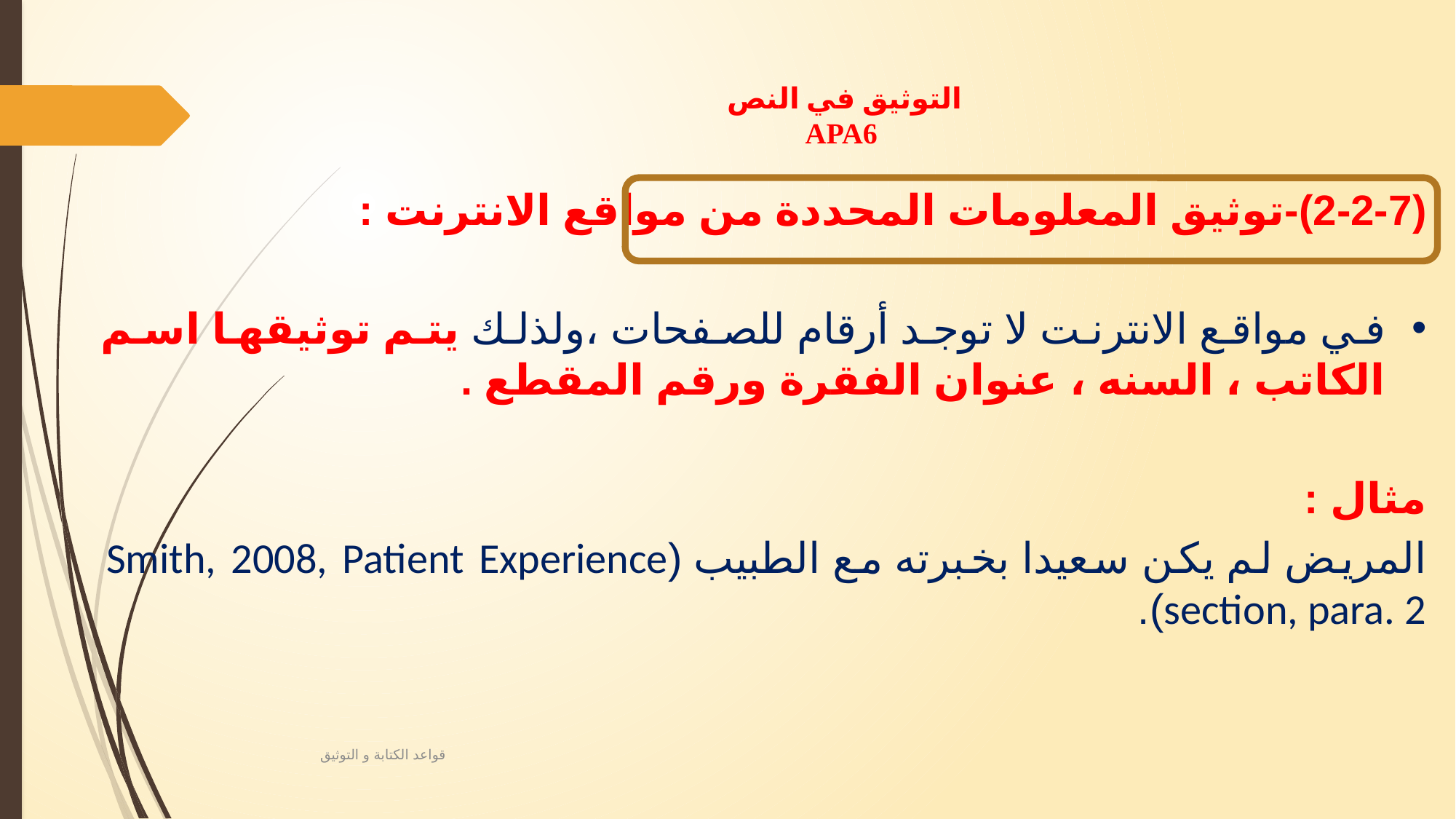

# التوثيق في النص APA6
(2-2-7)-توثيق المعلومات المحددة من مواقع الانترنت :

في مواقع الانترنت لا توجد أرقام للصفحات ،ولذلك يتم توثيقها اسم الكاتب ، السنه ، عنوان الفقرة ورقم المقطع .

مثال :
المريض لم يكن سعيدا بخبرته مع الطبيب (Smith, 2008, Patient Experience section, para. 2).

قواعد الكتابة و التوثيق